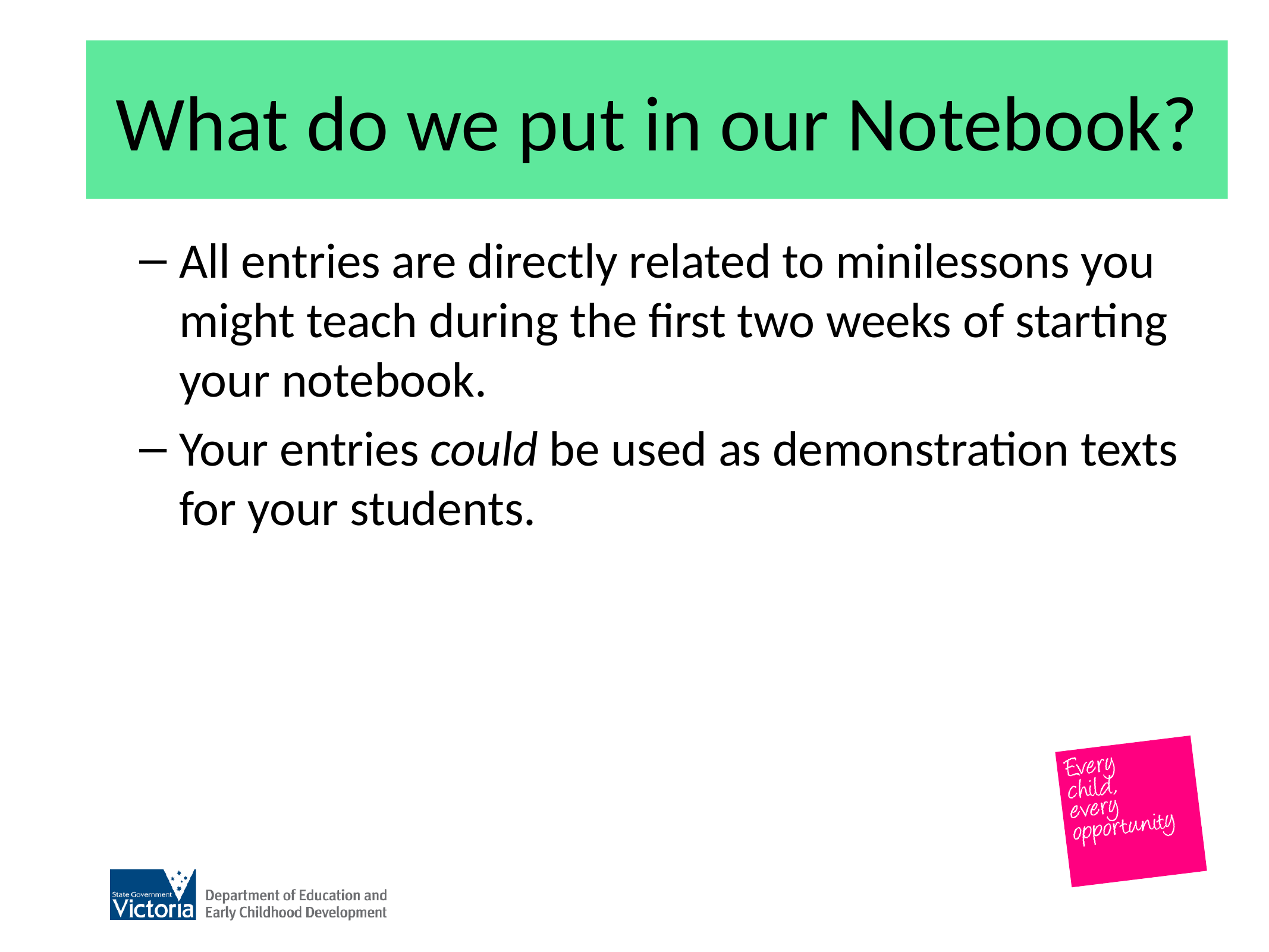

# What do we put in our Notebook?
All entries are directly related to minilessons you might teach during the first two weeks of starting your notebook.
Your entries could be used as demonstration texts for your students.